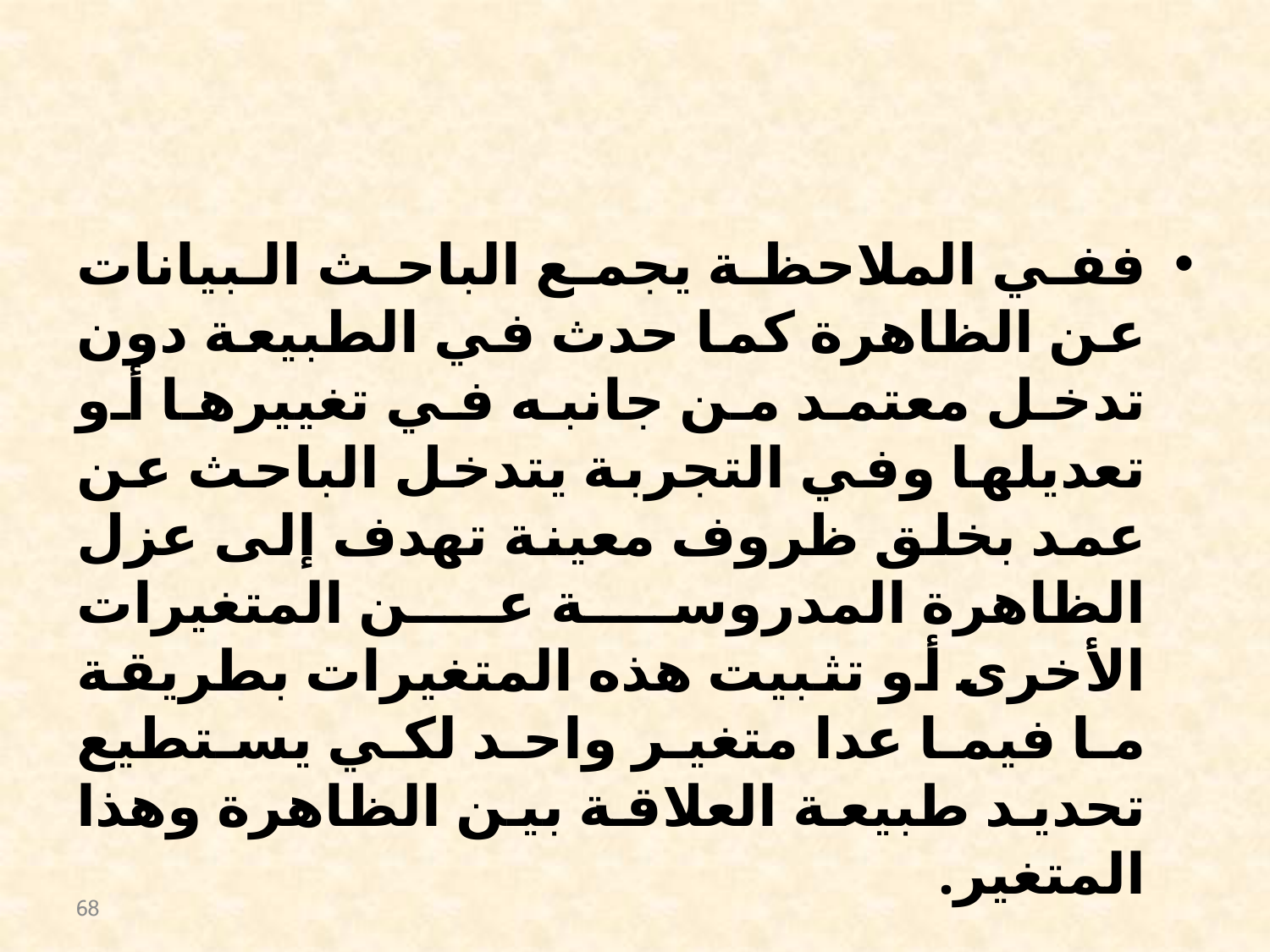

#
ففي الملاحظة يجمع الباحث البيانات عن الظاهرة كما حدث في الطبيعة دون تدخل معتمد من جانبه في تغييرها أو تعديلها وفي التجربة يتدخل الباحث عن عمد بخلق ظروف معينة تهدف إلى عزل الظاهرة المدروسة عن المتغيرات الأخرى أو تثبيت هذه المتغيرات بطريقة ما فيما عدا متغير واحد لكي يستطيع تحديد طبيعة العلاقة بين الظاهرة وهذا المتغير.
68